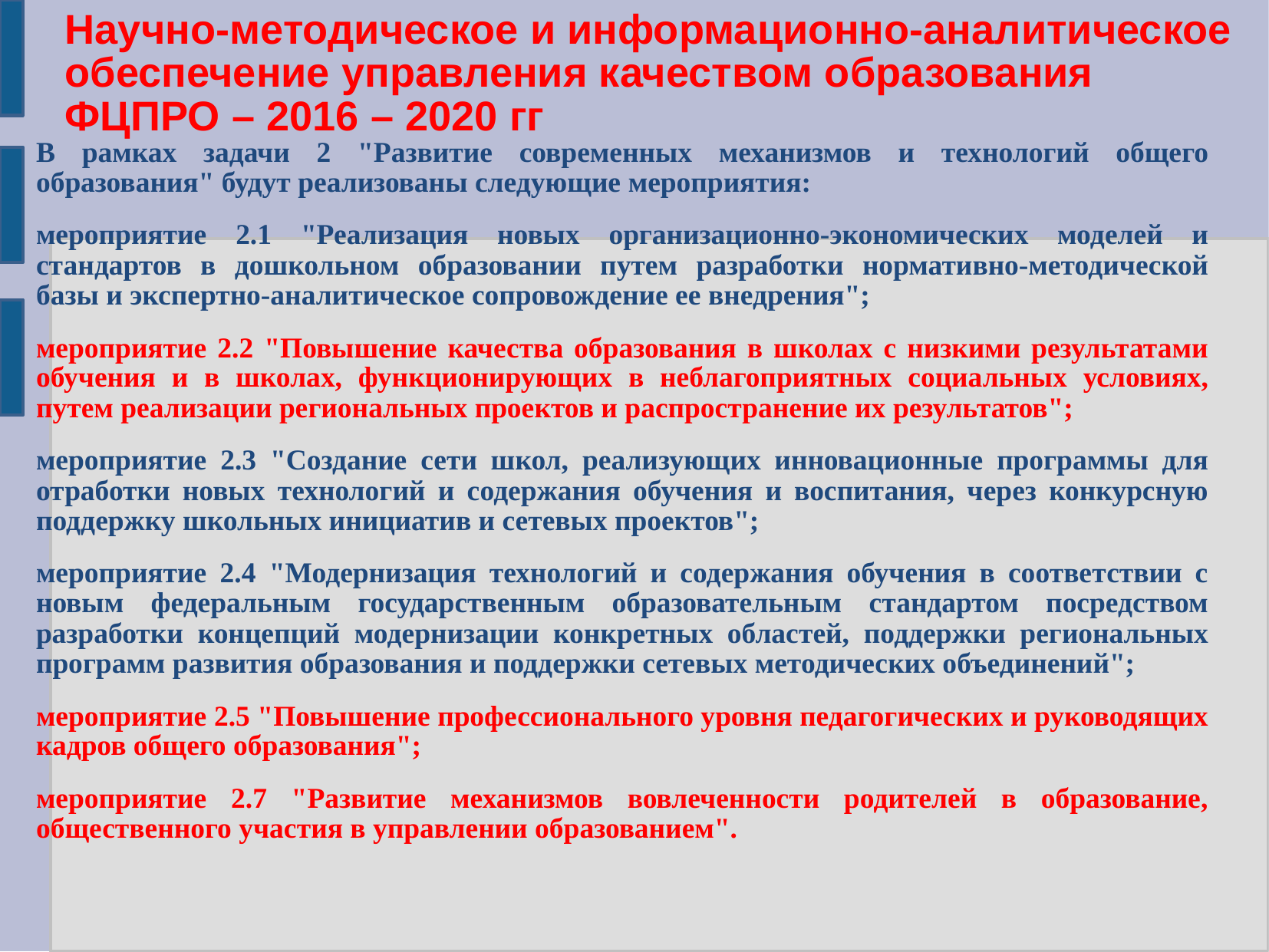

# Научно-методическое и информационно-аналитическое обеспечение управления качеством образования ФЦПРО – 2016 – 2020 гг
В рамках задачи 2 "Развитие современных механизмов и технологий общего образования" будут реализованы следующие мероприятия:
мероприятие 2.1 "Реализация новых организационно-экономических моделей и стандартов в дошкольном образовании путем разработки нормативно-методической базы и экспертно-аналитическое сопровождение ее внедрения";
мероприятие 2.2 "Повышение качества образования в школах с низкими результатами обучения и в школах, функционирующих в неблагоприятных социальных условиях, путем реализации региональных проектов и распространение их результатов";
мероприятие 2.3 "Создание сети школ, реализующих инновационные программы для отработки новых технологий и содержания обучения и воспитания, через конкурсную поддержку школьных инициатив и сетевых проектов";
мероприятие 2.4 "Модернизация технологий и содержания обучения в соответствии с новым федеральным государственным образовательным стандартом посредством разработки концепций модернизации конкретных областей, поддержки региональных программ развития образования и поддержки сетевых методических объединений";
мероприятие 2.5 "Повышение профессионального уровня педагогических и руководящих кадров общего образования";
мероприятие 2.7 "Развитие механизмов вовлеченности родителей в образование, общественного участия в управлении образованием".